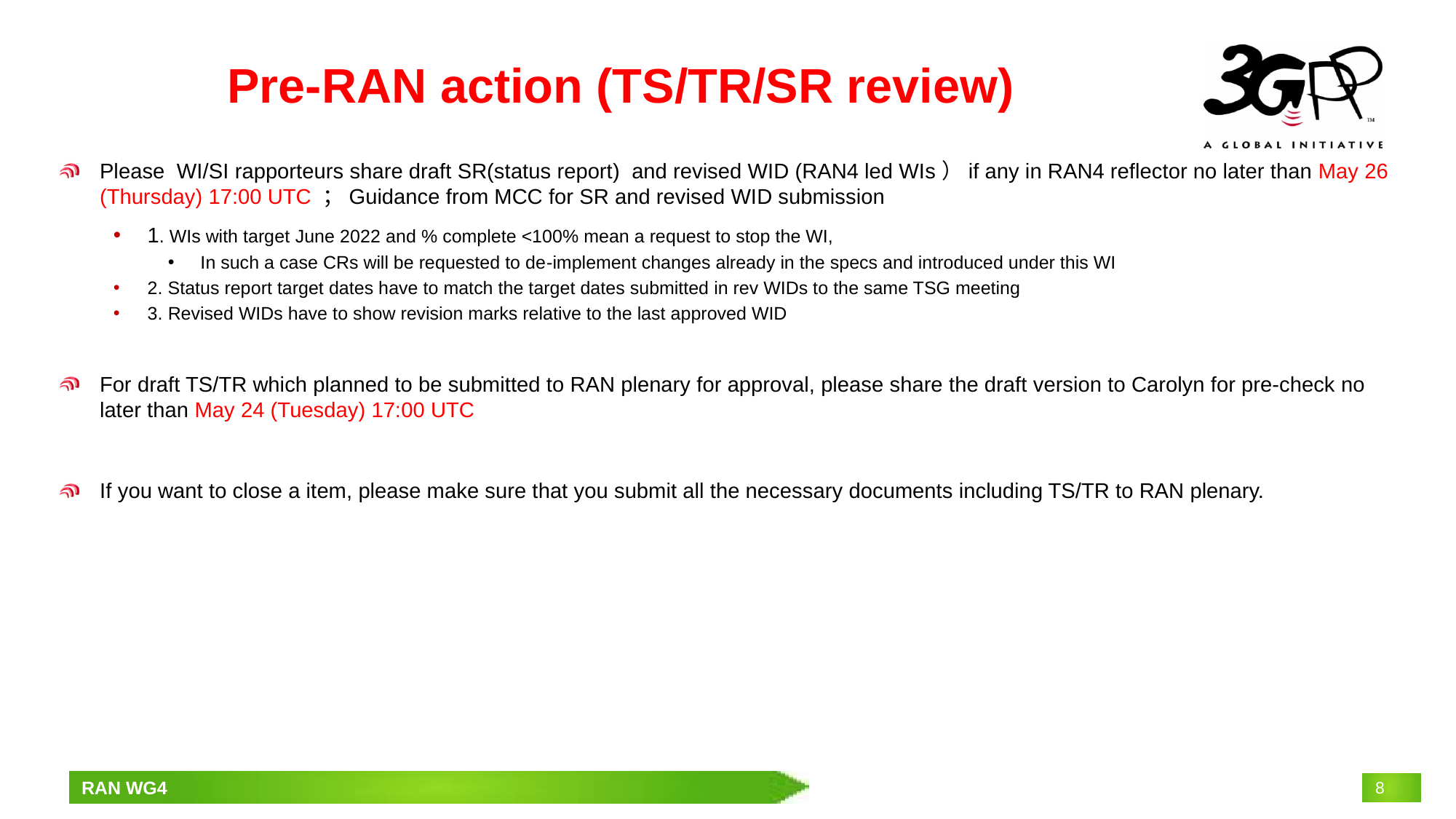

Pre-RAN action (TS/TR/SR review)
Please  WI/SI rapporteurs share draft SR(status report)  and revised WID (RAN4 led WIs）if any in RAN4 reflector no later than May 26 (Thursday) 17:00 UTC ；Guidance from MCC for SR and revised WID submission
1. WIs with target June 2022 and % complete <100% mean a request to stop the WI,
 In such a case CRs will be requested to de-implement changes already in the specs and introduced under this WI
2. Status report target dates have to match the target dates submitted in rev WIDs to the same TSG meeting
3. Revised WIDs have to show revision marks relative to the last approved WID

For draft TS/TR which planned to be submitted to RAN plenary for approval, please share the draft version to Carolyn for pre-check no later than May 24 (Tuesday) 17:00 UTC

If you want to close a item, please make sure that you submit all the necessary documents including TS/TR to RAN plenary.